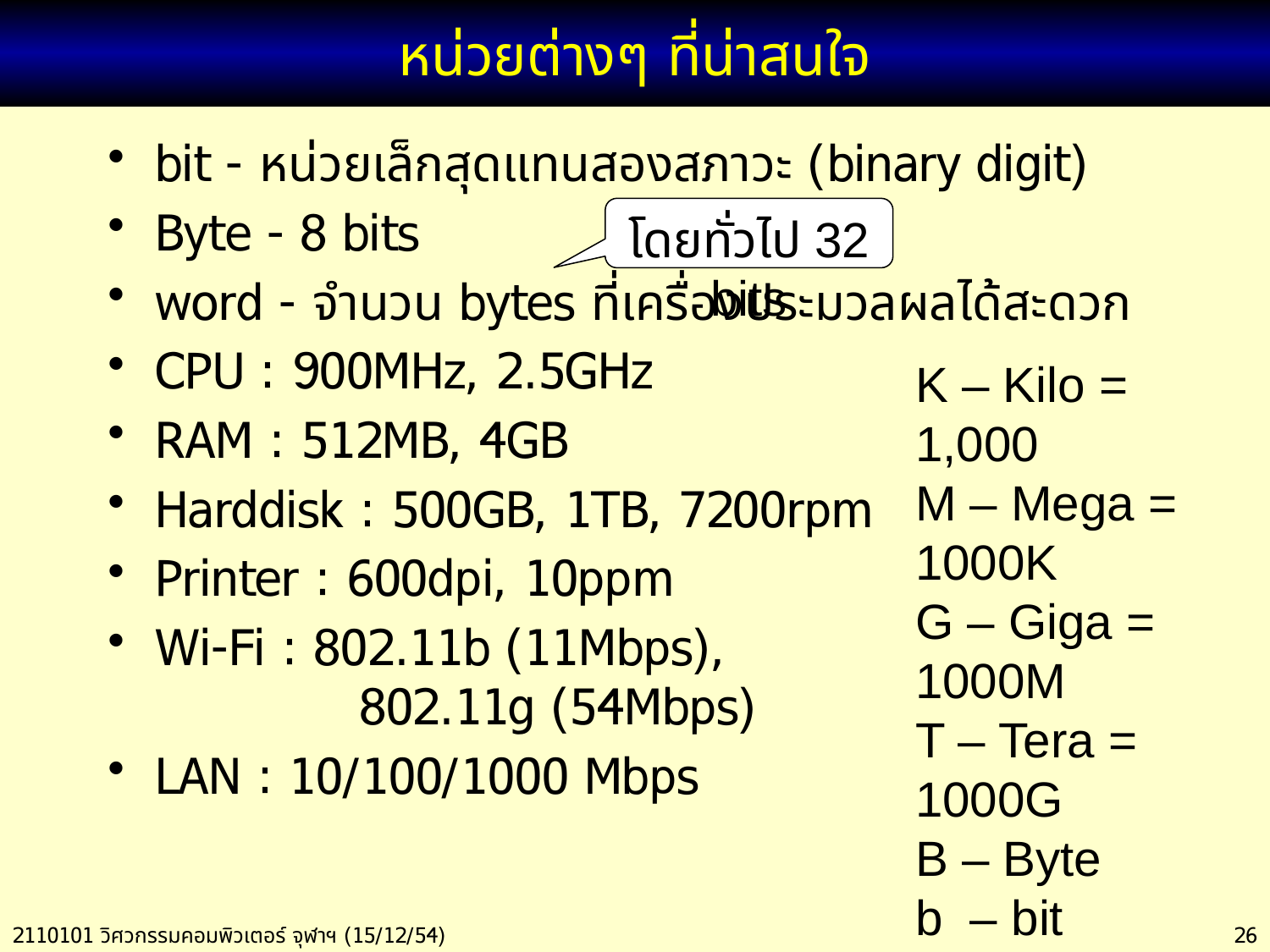

# หน่วยต่างๆ ที่น่าสนใจ
bit - หน่วยเล็กสุดแทนสองสภาวะ (binary digit)
Byte - 8 bits
word - จำนวน bytes ที่เครื่องประมวลผลได้สะดวก
CPU : 900MHz, 2.5GHz
RAM : 512MB, 4GB
Harddisk : 500GB, 1TB, 7200rpm
Printer : 600dpi, 10ppm
Wi-Fi : 802.11b (11Mbps),
	     802.11g (54Mbps)
LAN : 10/100/1000 Mbps
โดยทั่วไป 32 bits
K – Kilo = 1,000
M – Mega = 1000K
G – Giga = 1000M
T – Tera = 1000G
B – Byte
b  – bit
bps – bits per second
ppm  – pages per minute
rpm – rounds per minute
dpi – dots per inch